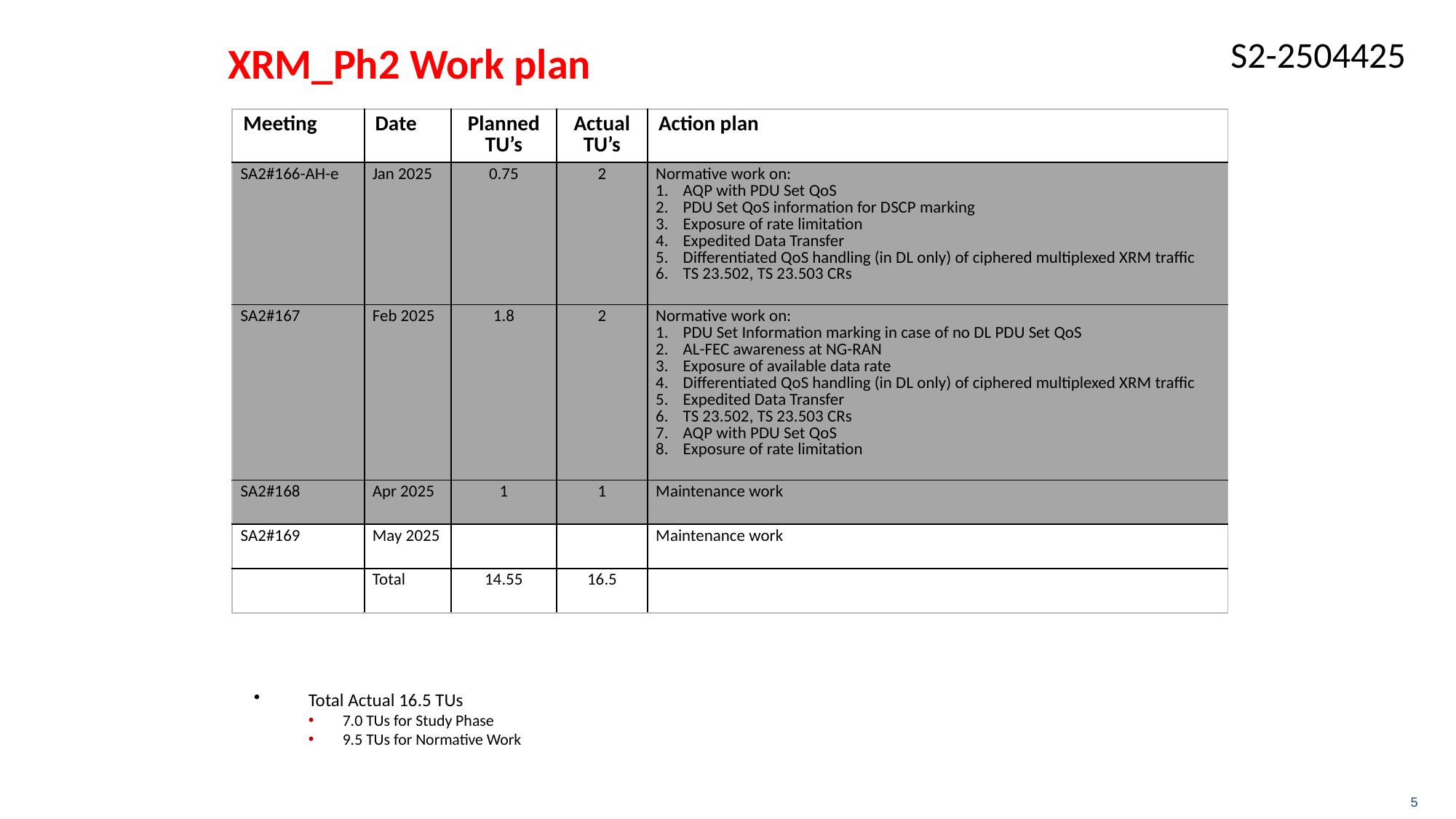

XRM_Ph2 Work plan
| Meeting | Date | Planned TU’s | Actual TU’s | Action plan |
| --- | --- | --- | --- | --- |
| SA2#166-AH-e | Jan 2025 | 0.75 | 2 | Normative work on: AQP with PDU Set QoS PDU Set QoS information for DSCP marking Exposure of rate limitation Expedited Data Transfer Differentiated QoS handling (in DL only) of ciphered multiplexed XRM traffic TS 23.502, TS 23.503 CRs |
| SA2#167 | Feb 2025 | 1.8 | 2 | Normative work on: PDU Set Information marking in case of no DL PDU Set QoS AL-FEC awareness at NG-RAN Exposure of available data rate Differentiated QoS handling (in DL only) of ciphered multiplexed XRM traffic Expedited Data Transfer TS 23.502, TS 23.503 CRs AQP with PDU Set QoS Exposure of rate limitation |
| SA2#168 | Apr 2025 | 1 | 1 | Maintenance work |
| SA2#169 | May 2025 |  |  | Maintenance work |
|  | Total | 14.55 | 16.5 |  |
Total Actual 16.5 TUs
7.0 TUs for Study Phase
9.5 TUs for Normative Work